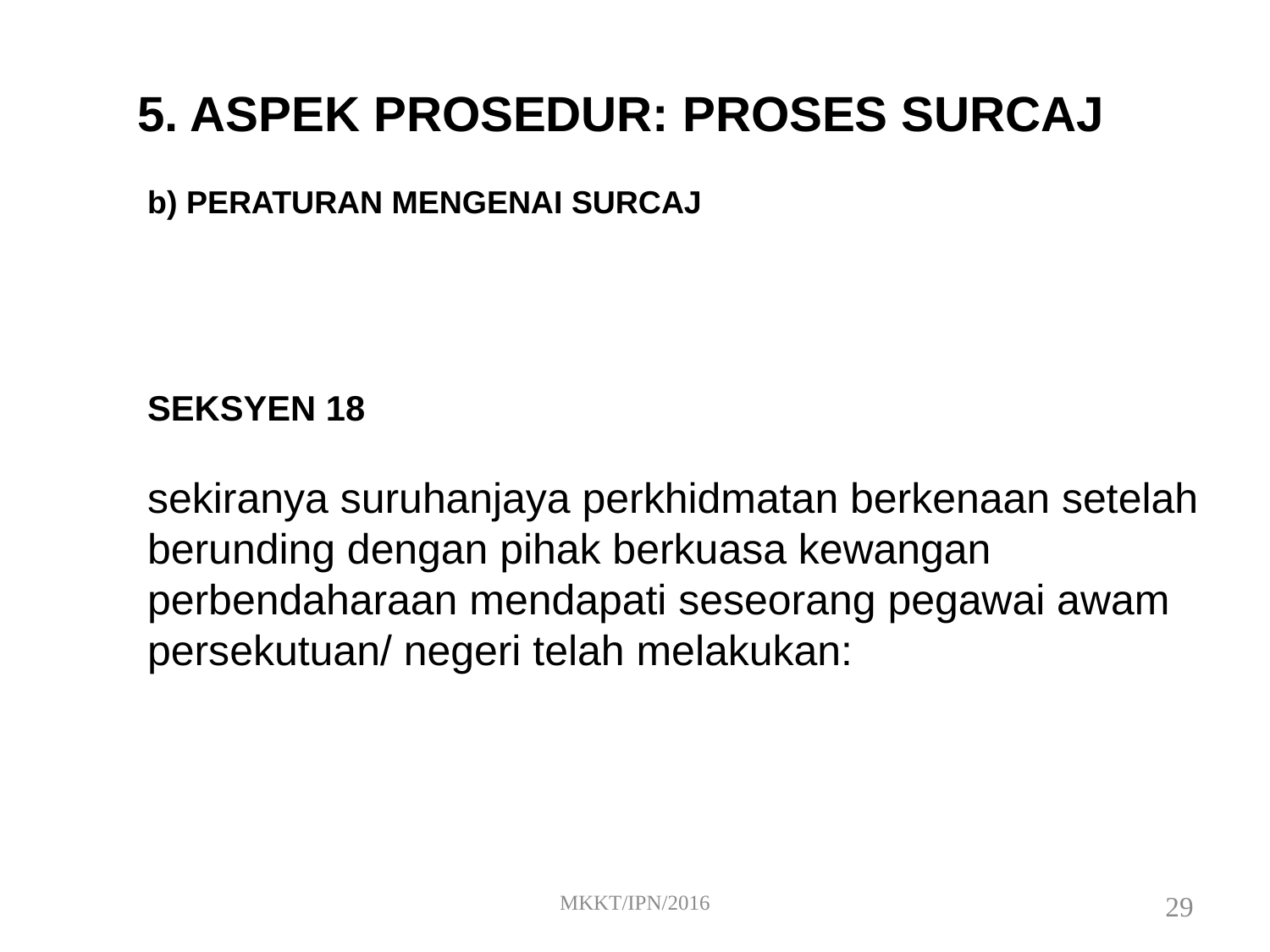

5. ASPEK PROSEDUR: PROSES SURCAJ
b) PERATURAN MENGENAI SURCAJ
SEKSYEN 18

sekiranya suruhanjaya perkhidmatan berkenaan setelah berunding dengan pihak berkuasa kewangan perbendaharaan mendapati seseorang pegawai awam persekutuan/ negeri telah melakukan:

MKKT/IPN/2016
29